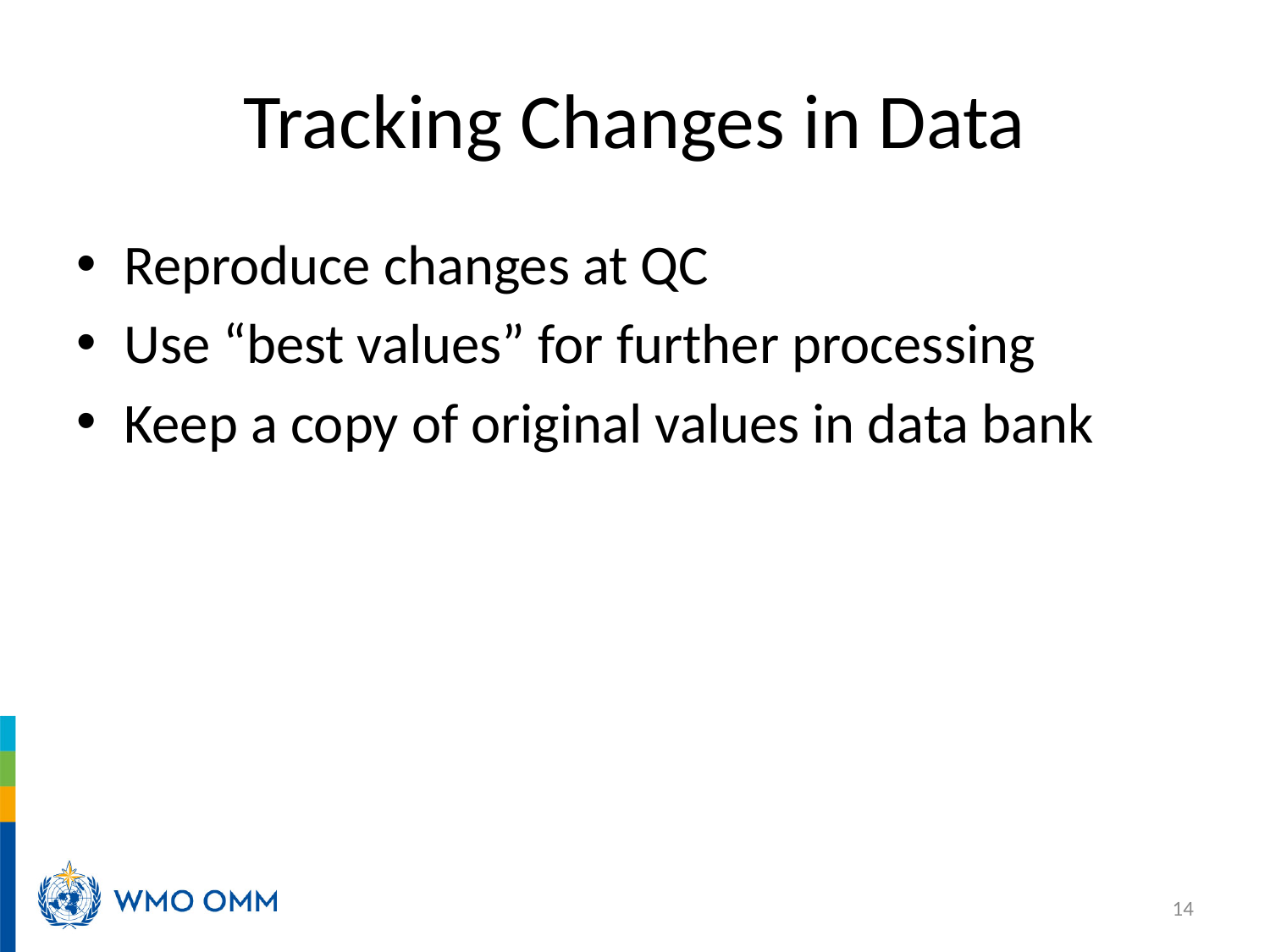

# Tracking Changes in Data
Reproduce changes at QC
Use “best values” for further processing
Keep a copy of original values in data bank
14